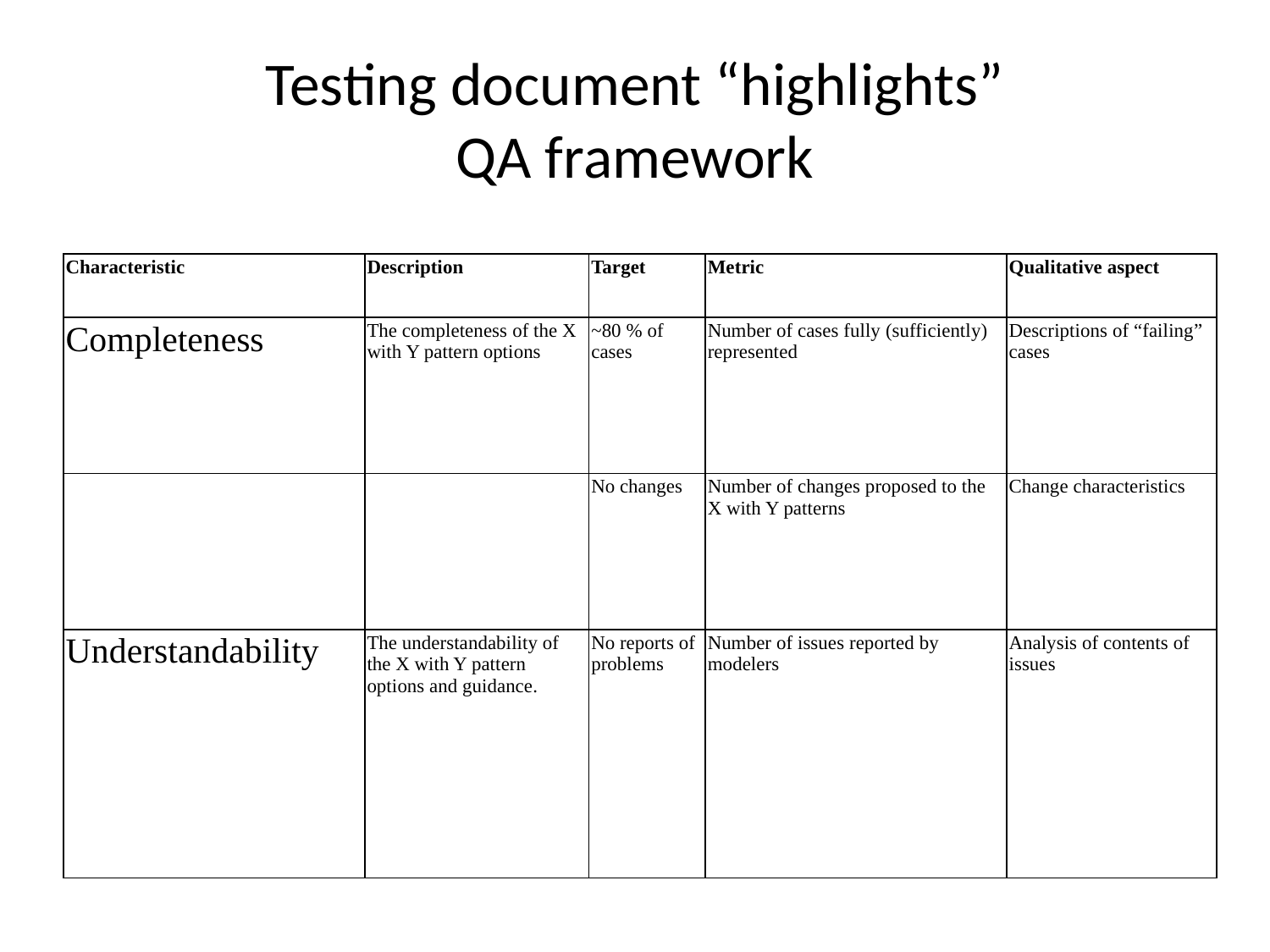

# Testing document “highlights” QA framework
| Characteristic | Description | Target | Metric | Qualitative aspect |
| --- | --- | --- | --- | --- |
| Completeness | The completeness of the X with Y pattern options | ~80 % of cases | Number of cases fully (sufficiently) represented | Descriptions of “failing” cases |
|  |  | No changes | Number of changes proposed to the X with Y patterns | Change characteristics |
| Understandability | The understandability of the X with Y pattern options and guidance. | No reports of problems | Number of issues reported by modelers | Analysis of contents of issues |